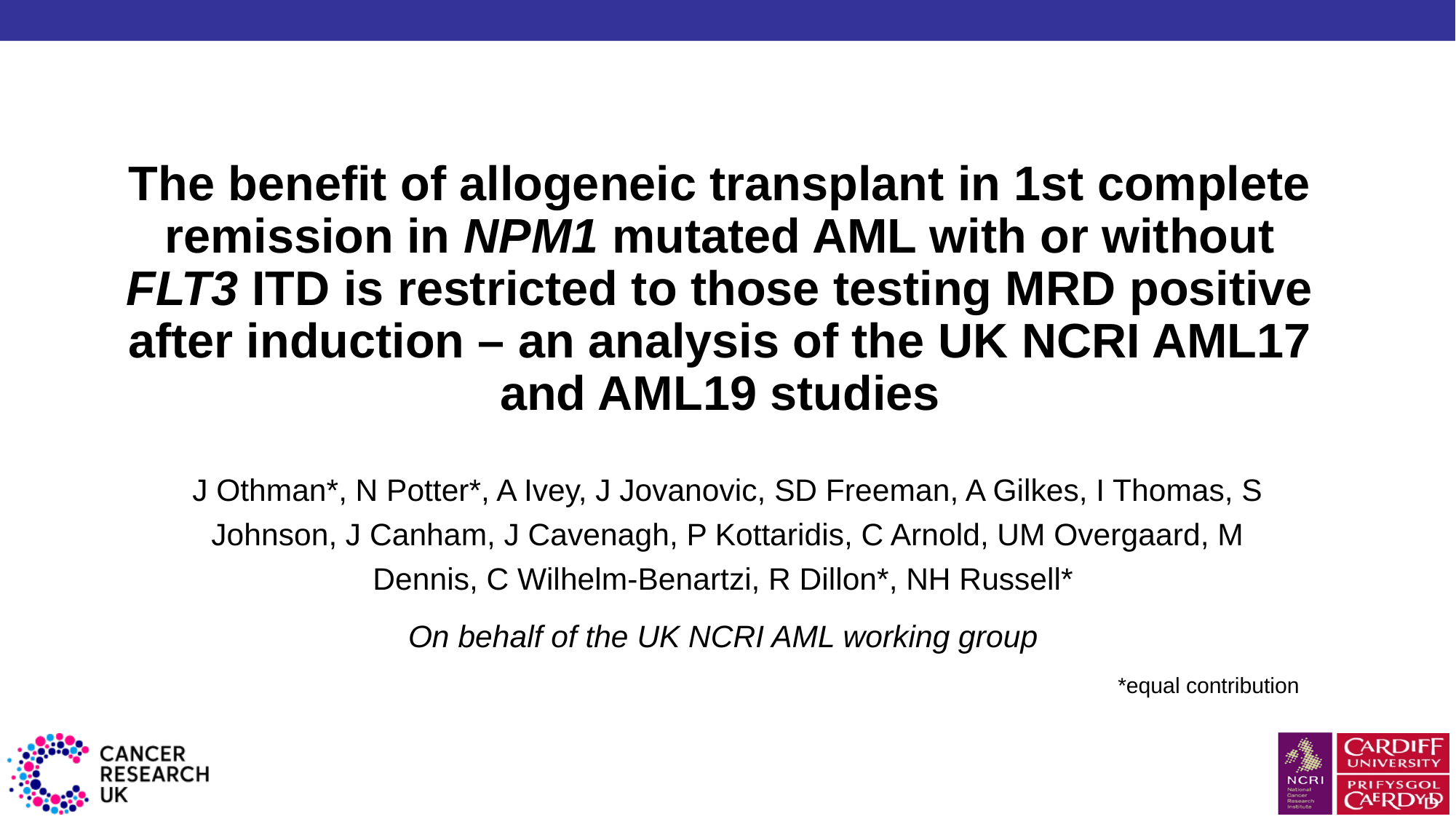

# The benefit of allogeneic transplant in 1st complete remission in NPM1 mutated AML with or without FLT3 ITD is restricted to those testing MRD positive after induction – an analysis of the UK NCRI AML17 and AML19 studies
J Othman*, N Potter*, A Ivey, J Jovanovic, SD Freeman, A Gilkes, I Thomas, S Johnson, J Canham, J Cavenagh, P Kottaridis, C Arnold, UM Overgaard, M Dennis, C Wilhelm-Benartzi, R Dillon*, NH Russell*
On behalf of the UK NCRI AML working group
*equal contribution